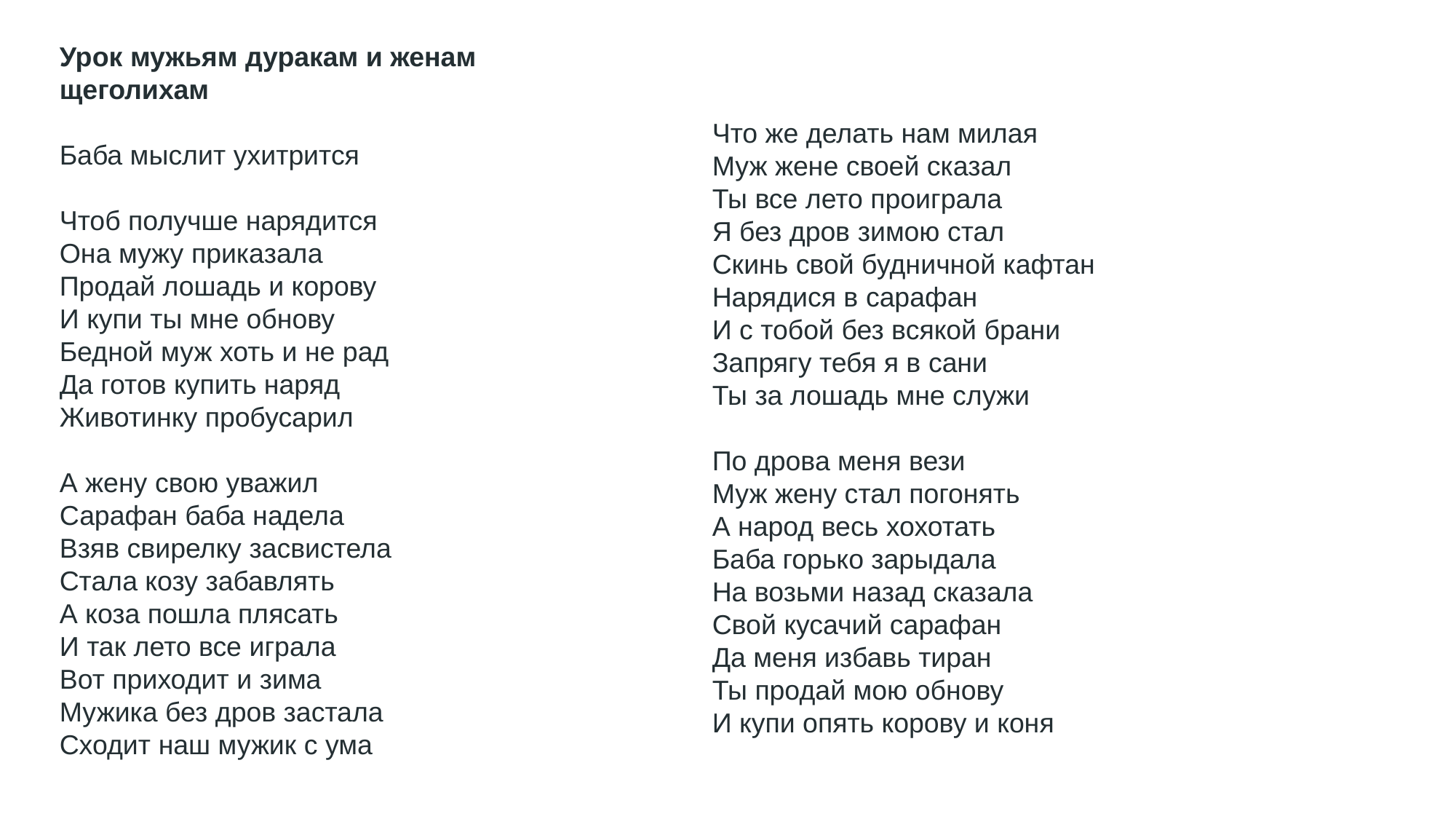

Урок мужьям дуракам и женам щеголихам
Баба мыслит ухитрится
Чтоб получше нарядится
Она мужу приказала
Продай лошадь и корову
И купи ты мне обнову
Бедной муж хоть и не рад
Да готов купить наряд
Животинку пробусарил
А жену свою уважил
Сарафан баба надела
Взяв свирелку засвистела
Стала козу забавлять
А коза пошла плясать
И так лето все играла
Вот приходит и зима
Мужика без дров застала
Сходит наш мужик с ума
Что же делать нам милая
Муж жене своей сказал
Ты все лето проиграла
Я без дров зимою стал
Скинь свой будничной кафтан
Нарядися в сарафан
И с тобой без всякой брани
Запрягу тебя я в сани
Ты за лошадь мне служи
По дрова меня вези
Муж жену стал погонять
А народ весь хохотать
Баба горько зарыдала
На возьми назад сказала
Свой кусачий сарафан
Да меня избавь тиран
Ты продай мою обнову
И купи опять корову и коня